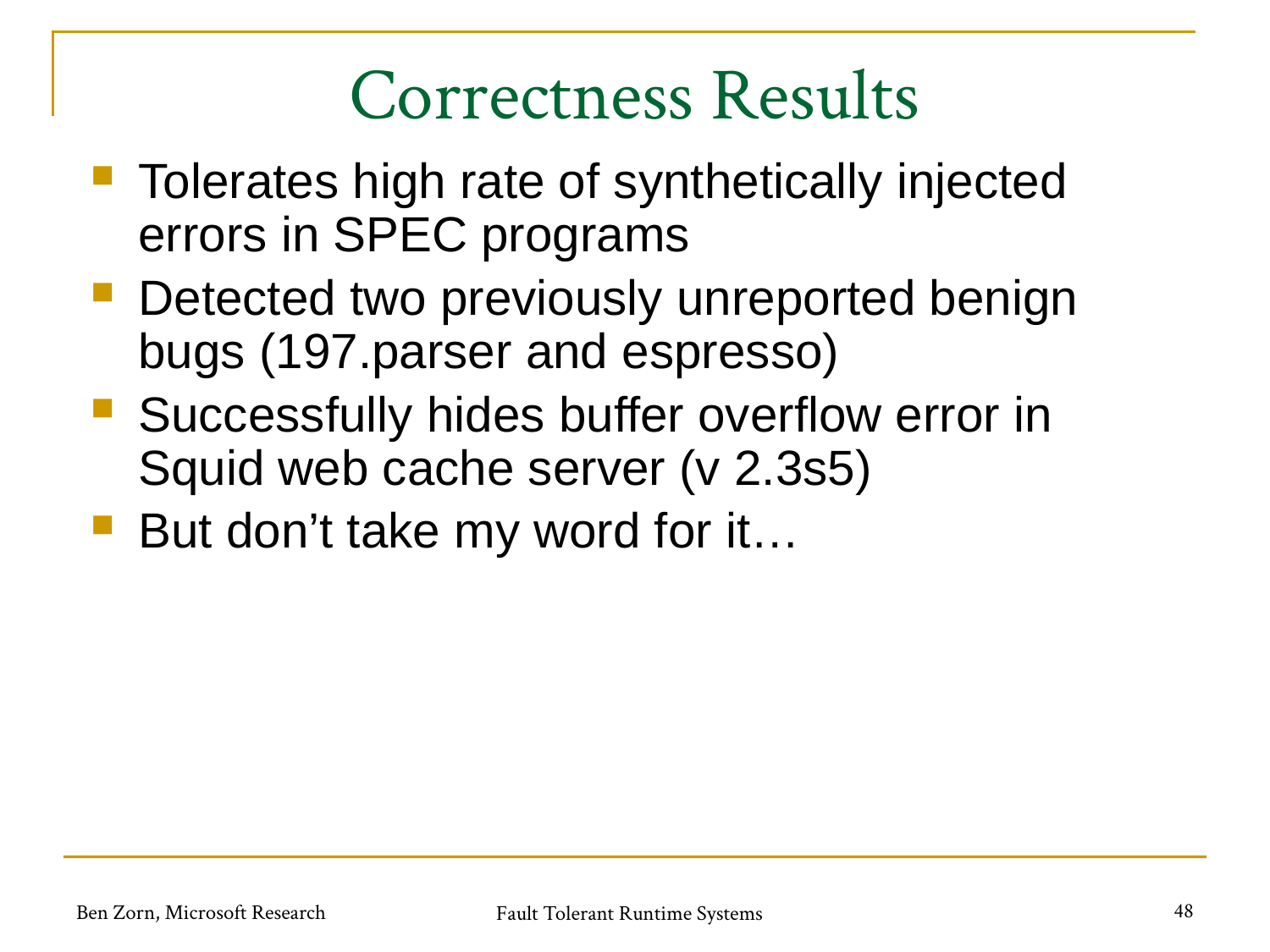

# Correctness Results
Tolerates high rate of synthetically injected errors in SPEC programs
Detected two previously unreported benign bugs (197.parser and espresso)
Successfully hides buffer overflow error in Squid web cache server (v 2.3s5)
But don’t take my word for it…
Ben Zorn, Microsoft Research
48
Fault Tolerant Runtime Systems